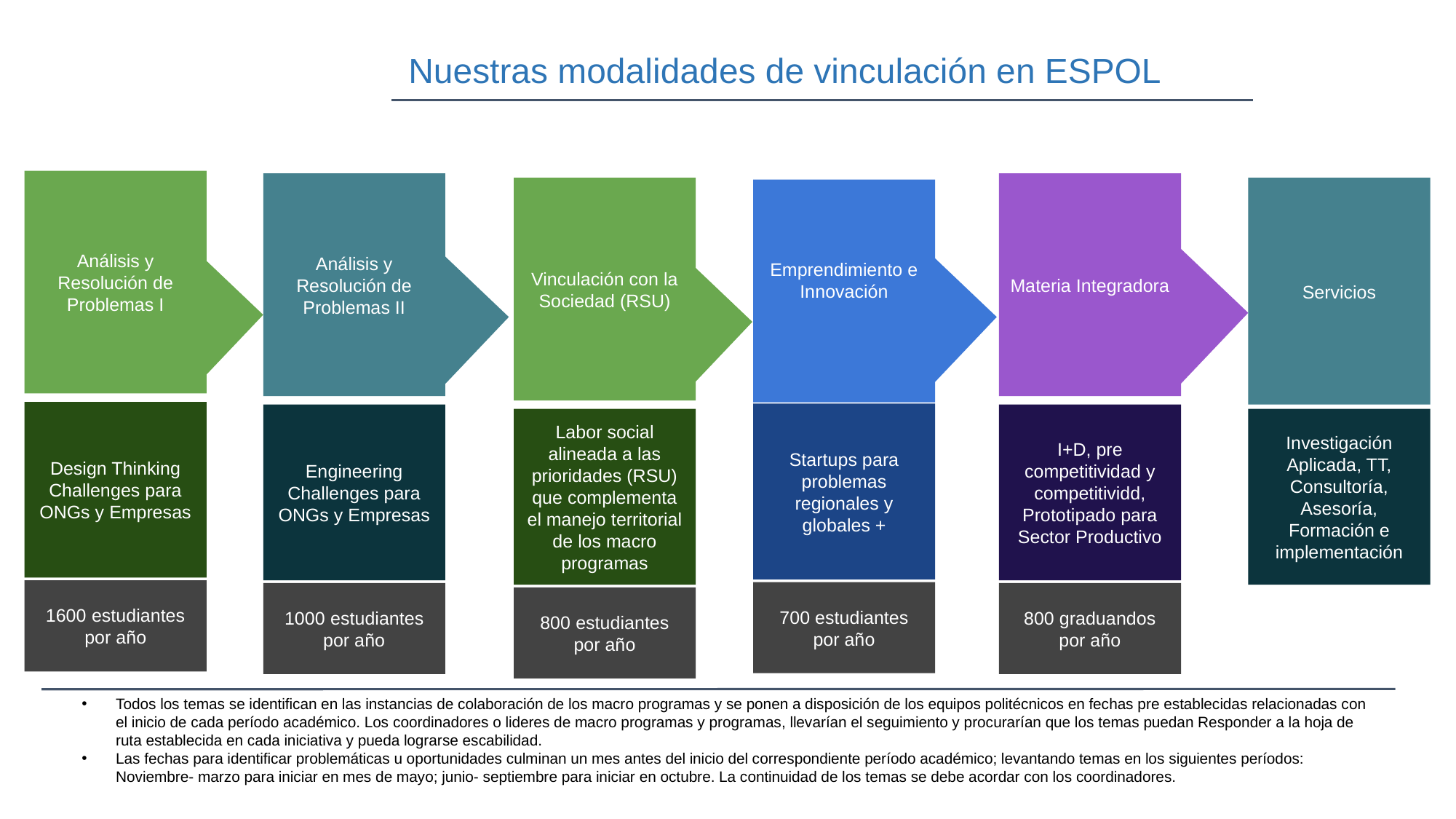

Nuestras modalidades de vinculación en ESPOL
Análisis y Resolución de Problemas I
Materia Integradora
Análisis y Resolución de Problemas II

Servicios

Vinculación con la Sociedad (RSU)
Emprendimiento e Innovación

Design Thinking Challenges para ONGs y Empresas
Startups para problemas regionales y globales +
I+D, pre competitividad y competitividd, Prototipado para Sector Productivo
Engineering Challenges para ONGs y Empresas
Labor social alineada a las prioridades (RSU) que complementa el manejo territorial de los macro programas
Investigación Aplicada, TT, Consultoría, Asesoría, Formación e implementación
1600 estudiantes por año
700 estudiantes por año
800 graduandos por año
1000 estudiantes por año
800 estudiantes por año
Todos los temas se identifican en las instancias de colaboración de los macro programas y se ponen a disposición de los equipos politécnicos en fechas pre establecidas relacionadas con el inicio de cada período académico. Los coordinadores o lideres de macro programas y programas, llevarían el seguimiento y procurarían que los temas puedan Responder a la hoja de ruta establecida en cada iniciativa y pueda lograrse escabilidad.
Las fechas para identificar problemáticas u oportunidades culminan un mes antes del inicio del correspondiente período académico; levantando temas en los siguientes períodos: Noviembre- marzo para iniciar en mes de mayo; junio- septiembre para iniciar en octubre. La continuidad de los temas se debe acordar con los coordinadores.